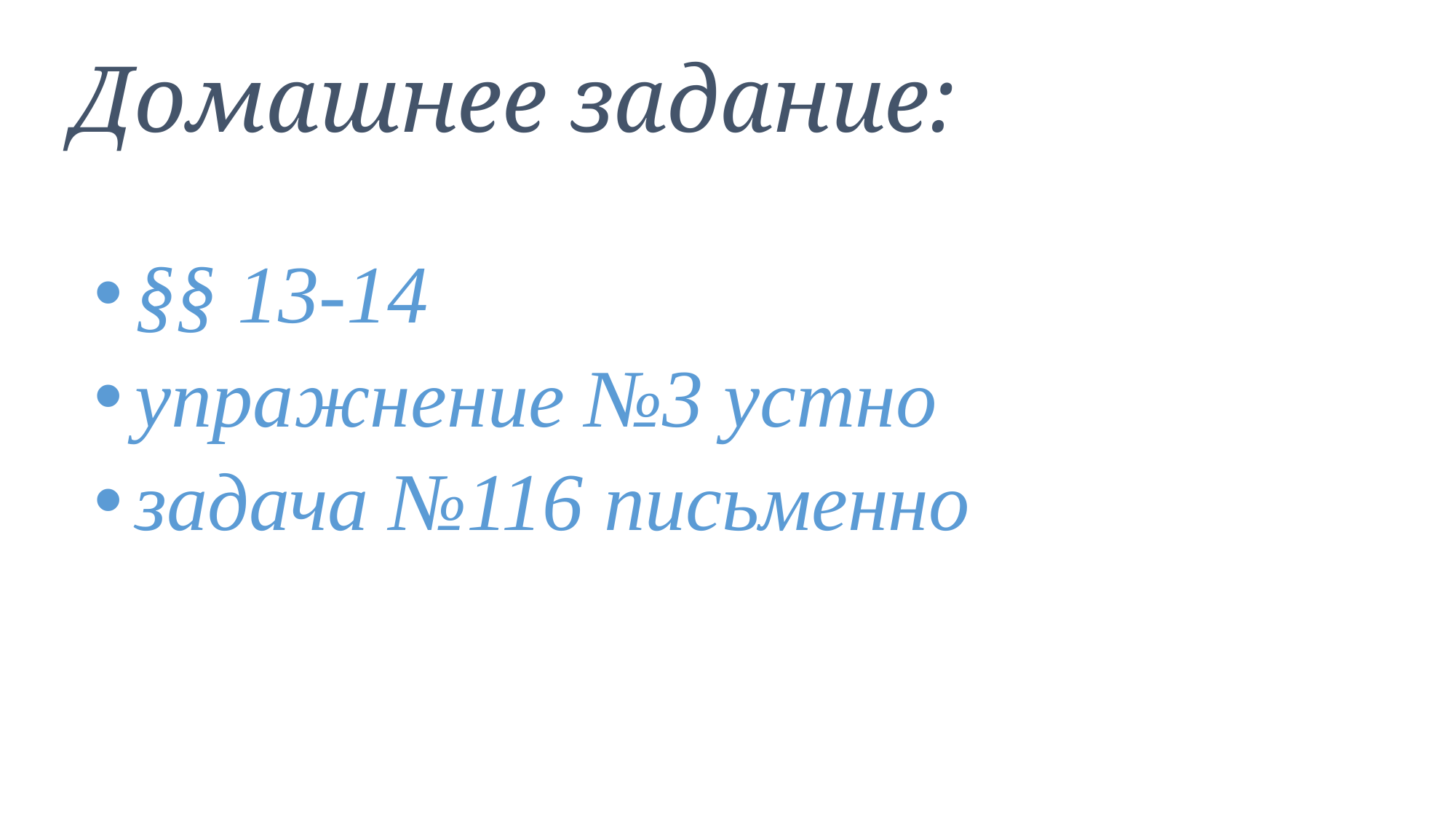

Домашнее задание:
§§ 13-14
упражнение №3 устно
задача №116 письменно